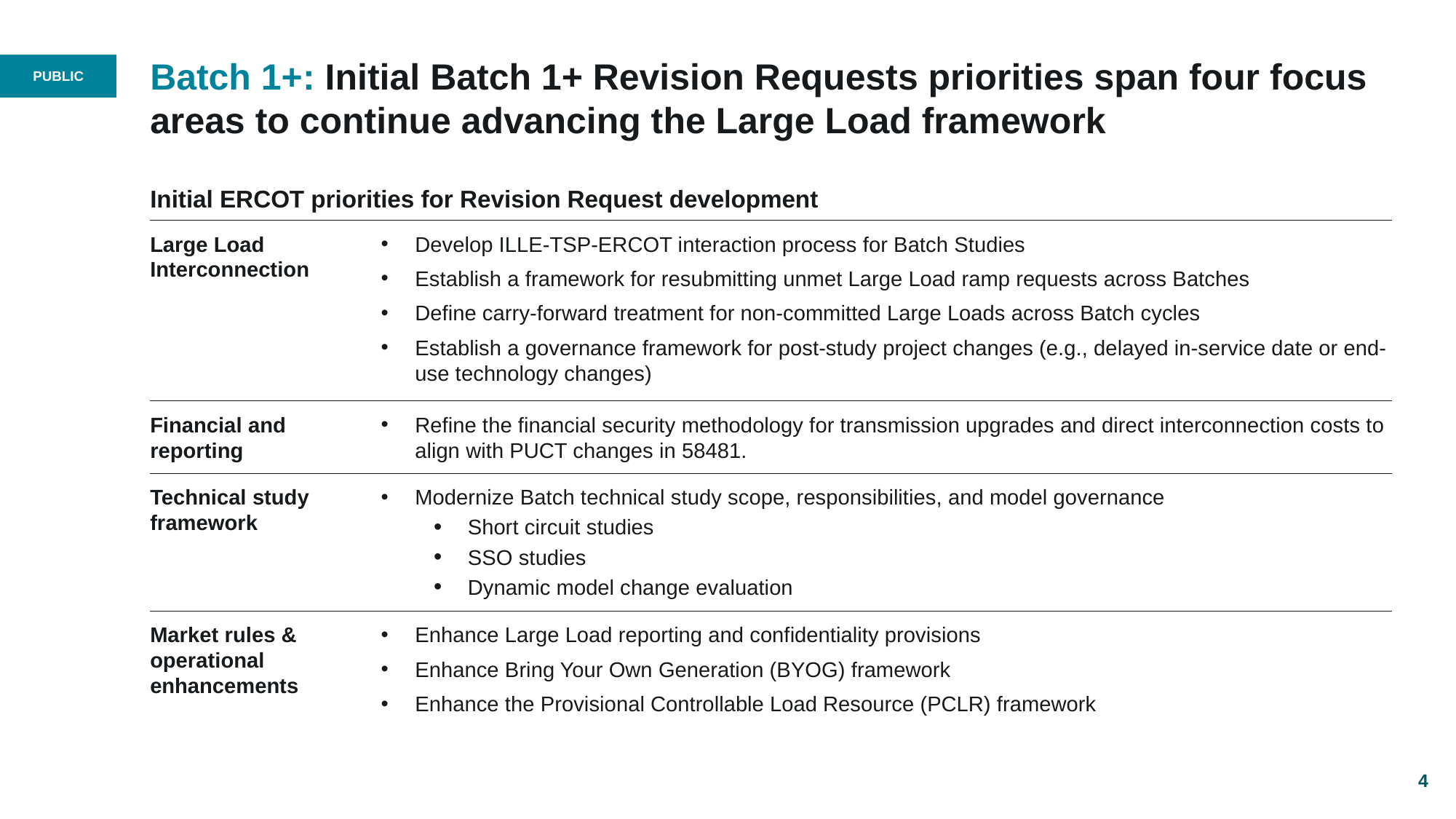

# Batch 1+: Initial Batch 1+ Revision Requests priorities span four focus areas to continue advancing the Large Load framework
Initial ERCOT priorities for Revision Request development
Large Load Interconnection
Develop ILLE-TSP-ERCOT interaction process for Batch Studies
Establish a framework for resubmitting unmet Large Load ramp requests across Batches
Define carry-forward treatment for non-committed Large Loads across Batch cycles
Establish a governance framework for post-study project changes (e.g., delayed in-service date or end-use technology changes)
Financial and reporting
Refine the financial security methodology for transmission upgrades and direct interconnection costs to align with PUCT changes in 58481.
Technical study framework
Modernize Batch technical study scope, responsibilities, and model governance
Short circuit studies
SSO studies
Dynamic model change evaluation
Market rules & operational enhancements
Enhance Large Load reporting and confidentiality provisions
Enhance Bring Your Own Generation (BYOG) framework
Enhance the Provisional Controllable Load Resource (PCLR) framework